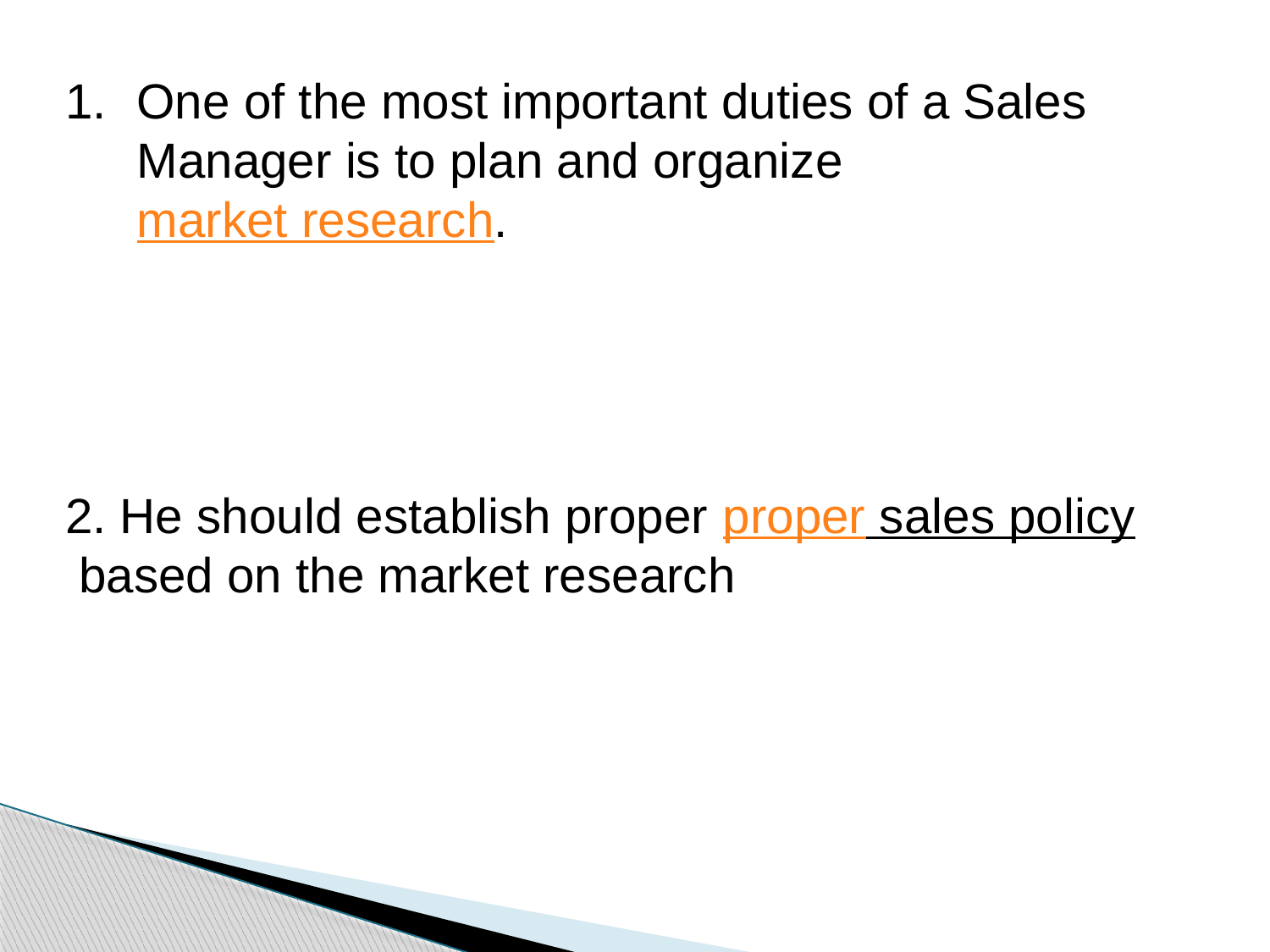

One of the most important duties of a Sales Manager is to plan and organize market research.

2. He should establish proper proper sales policy based on the market research